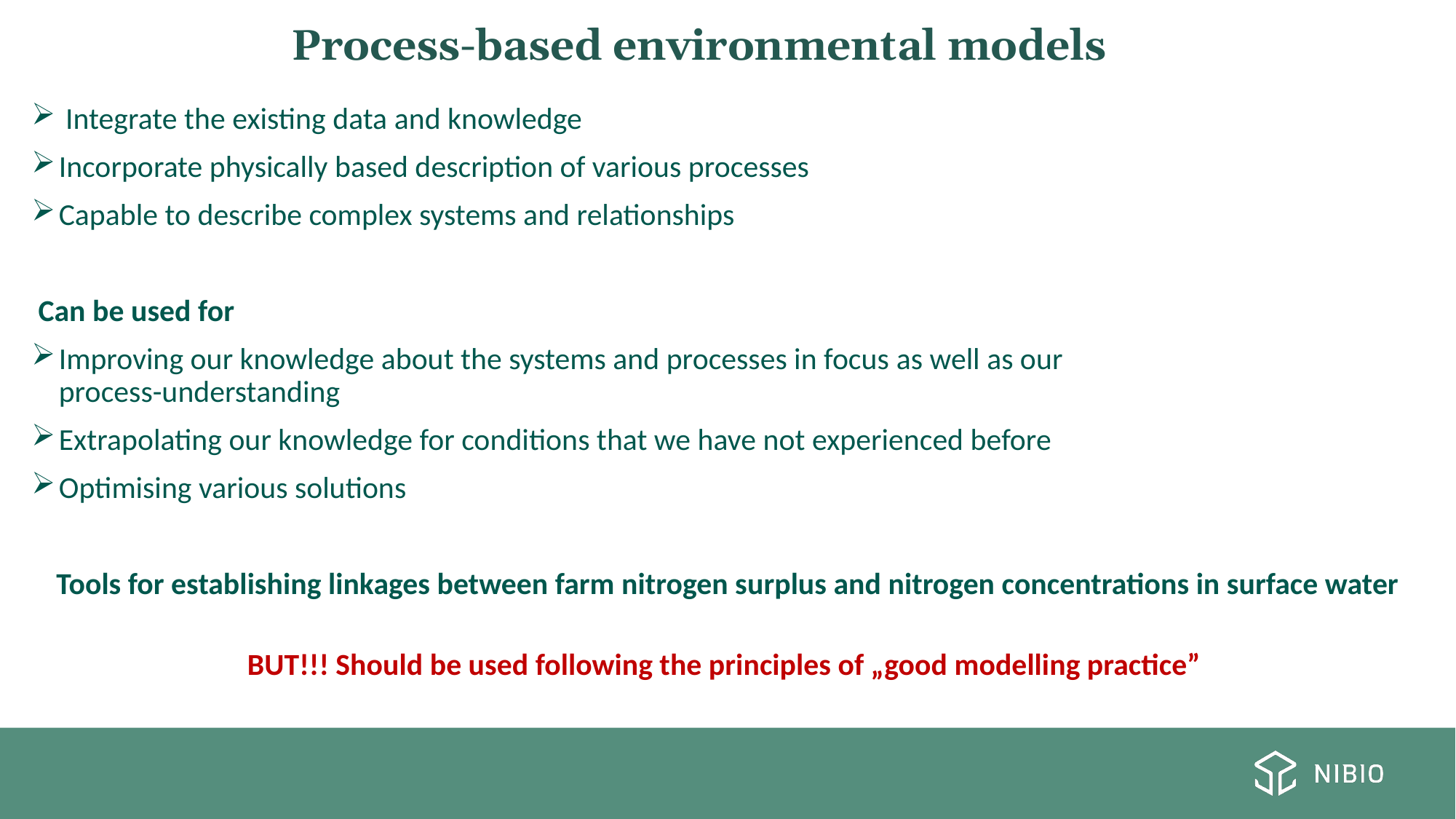

Process-based environmental models
 Integrate the existing data and knowledge
Incorporate physically based description of various processes
Capable to describe complex systems and relationships

 Can be used for
Improving our knowledge about the systems and processes in focus as well as our
process-understanding
Extrapolating our knowledge for conditions that we have not experienced before
Optimising various solutions

Tools for establishing linkages between farm nitrogen surplus and nitrogen concentrations in surface water
BUT!!! Should be used following the principles of „good modelling practice”